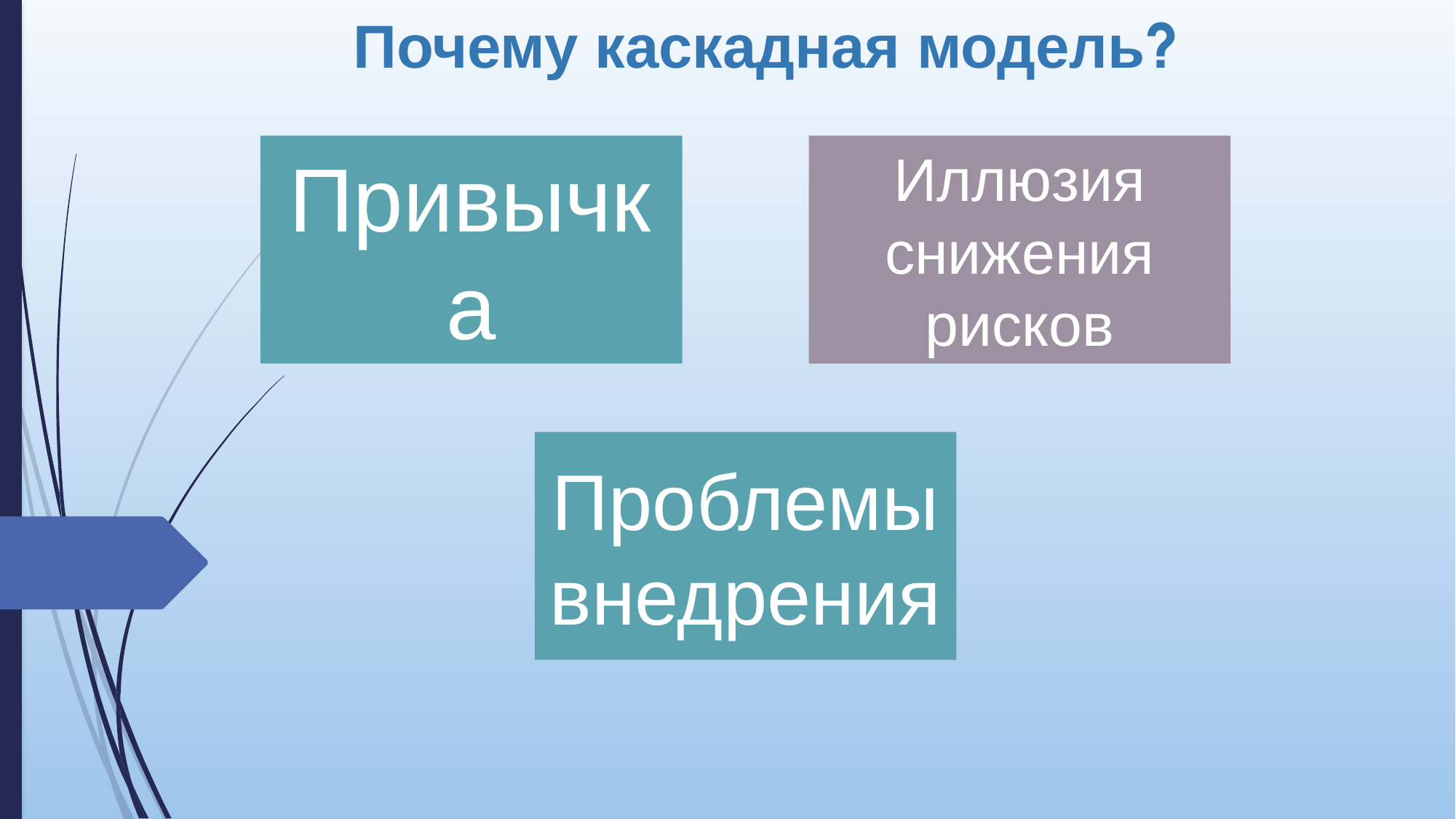

Почему каскадная модель?
Привычка
Иллюзия снижения рисков
Проблемы внедрения